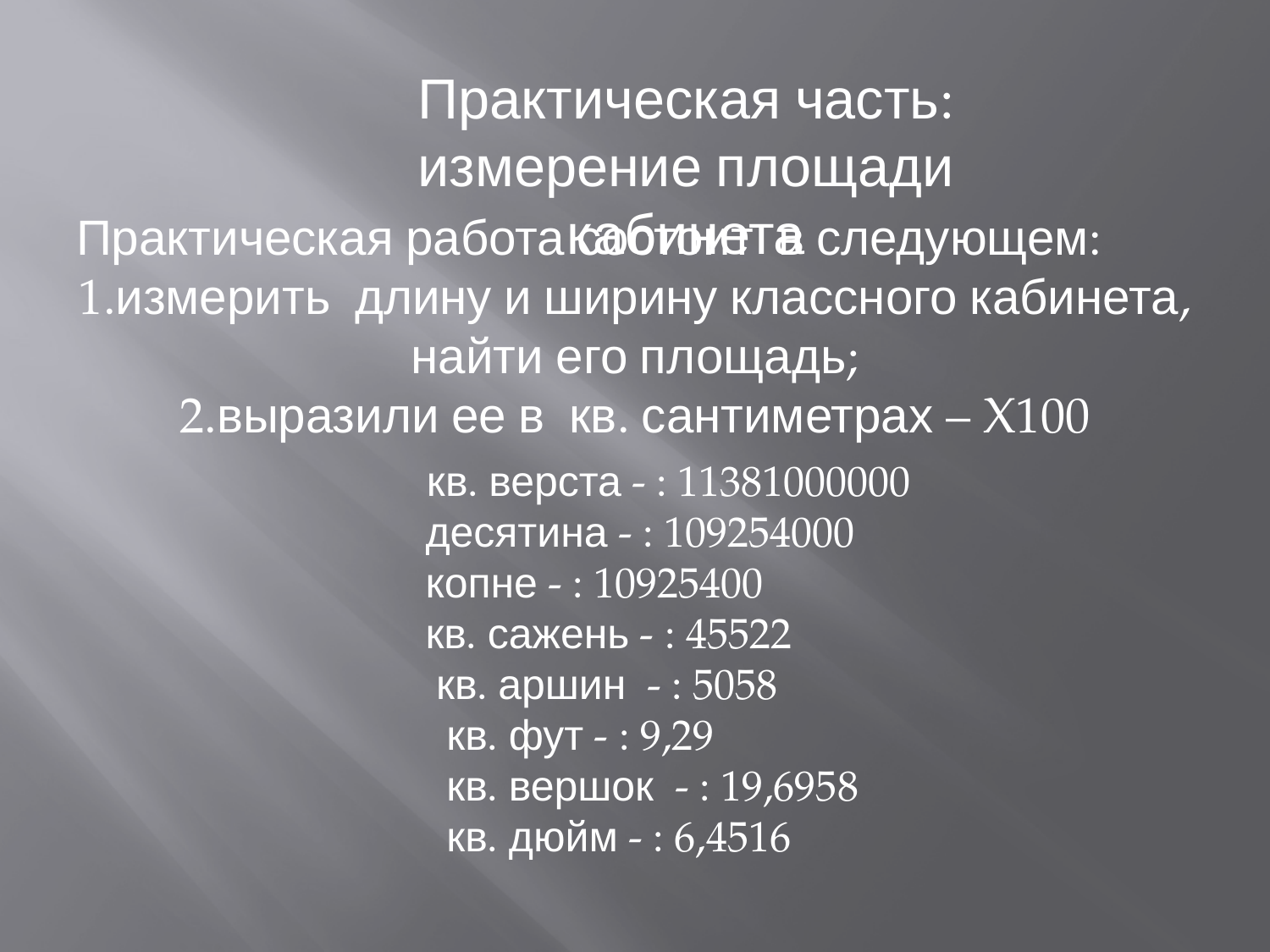

Практическая часть: измерение площади кабинета
Практическая работа состоит  в следующем:
1.измерить  длину и ширину классного кабинета, найти его площадь;
2.выразили ее в  кв. сантиметрах – X100

                                кв. верста - : 11381000000
                     десятина - : 109254000
                     копне - : 10925400
                     кв. сажень - : 45522
                      кв. аршин  - : 5058
                       кв. фут - : 9,29
                       кв. вершок  - : 19,6958
                       кв. дюйм - : 6,4516